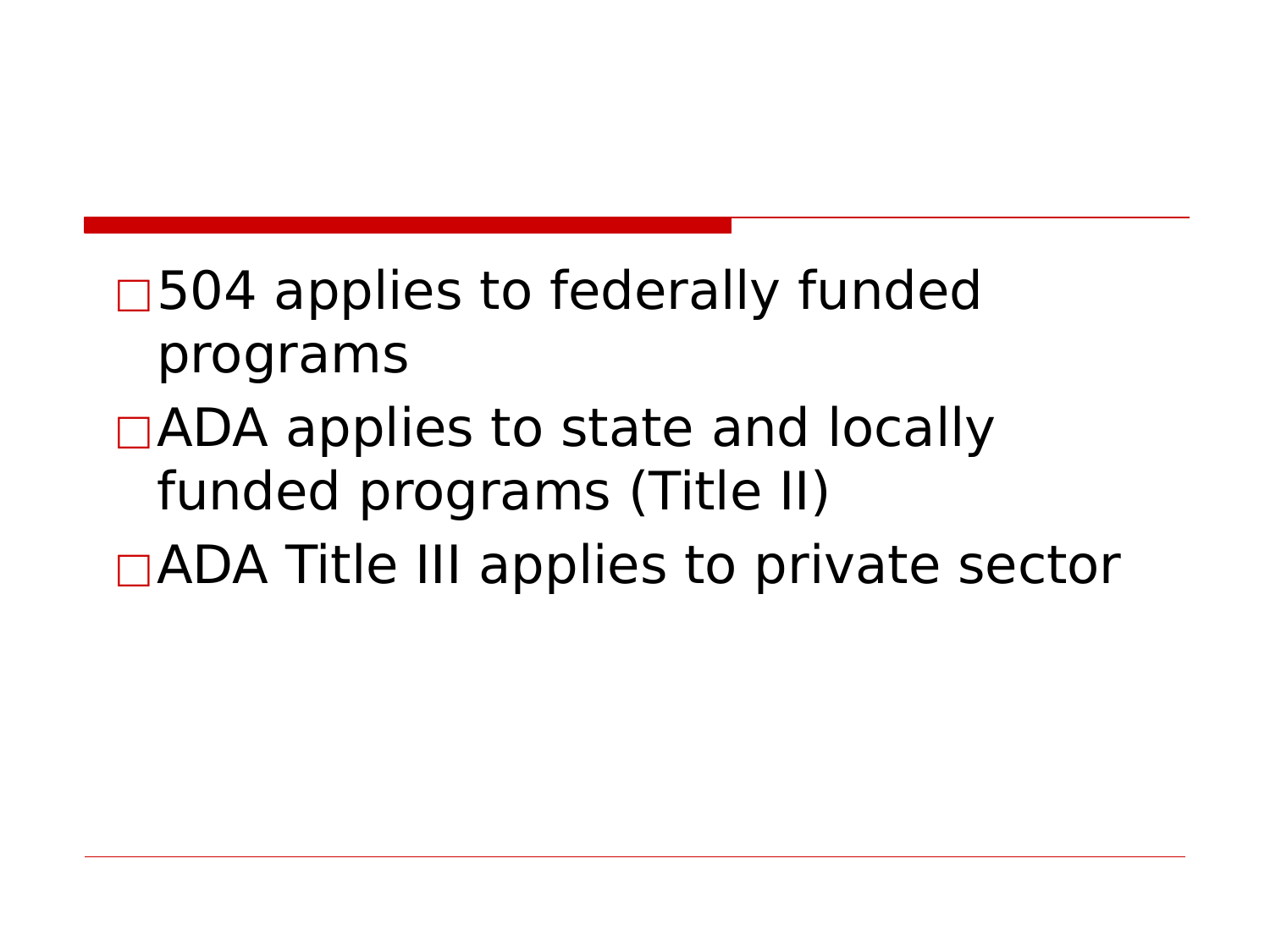

#
504 applies to federally funded programs
ADA applies to state and locally funded programs (Title II)
ADA Title III applies to private sector